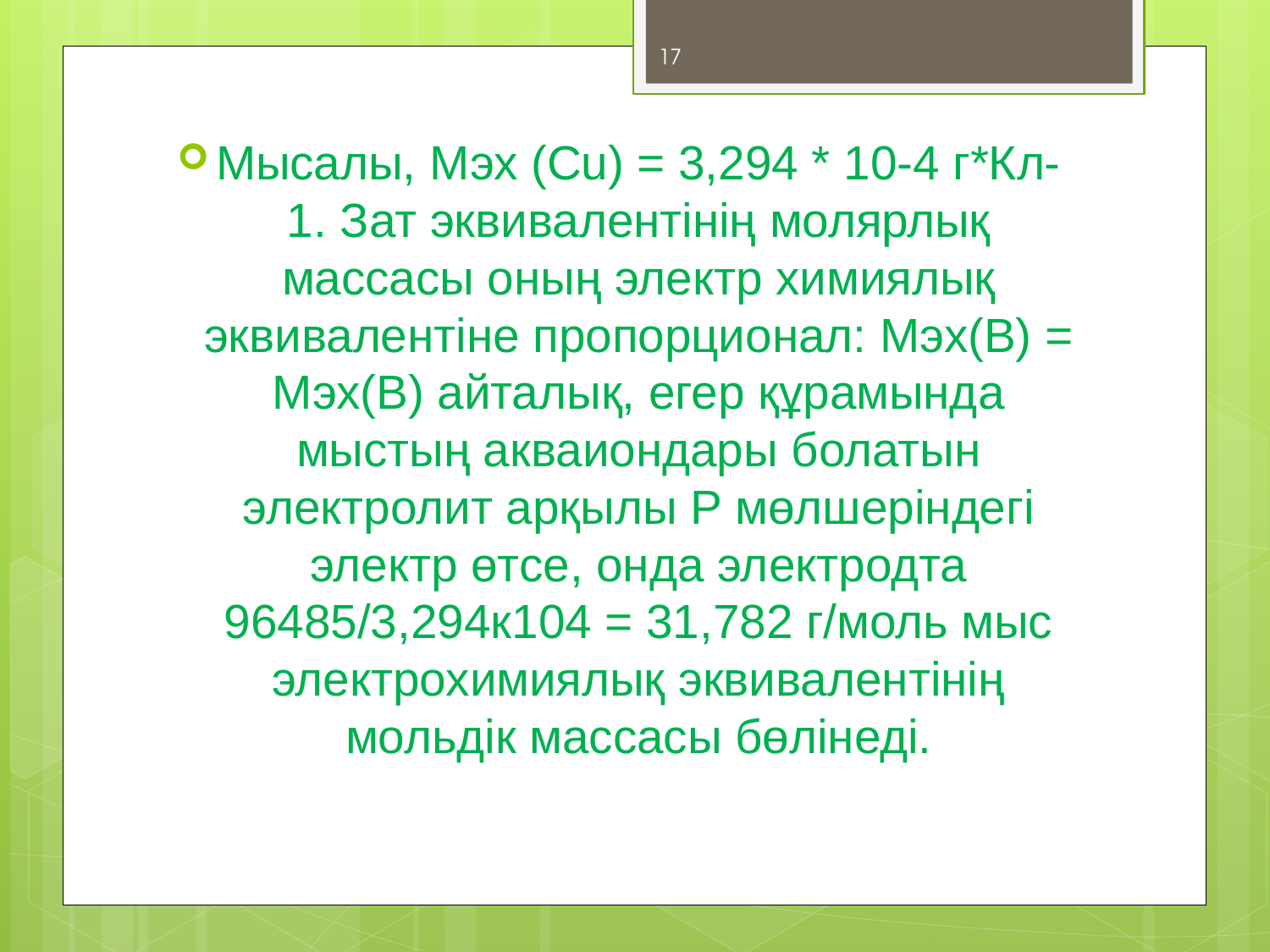

17
Мысалы, Мэх (Cu) = 3,294 * 10-4 г*Кл-1. Зат эквивалентінің молярлық массасы оның электр химиялық эквивалентіне пропорционал: Мэх(В) = Мэх(В) айталық, егер құрамында мыстың акваиондары болатын электролит арқылы Р мөлшеріндегі электр өтсе, онда электродта 96485/3,294к104 = 31,782 г/моль мыс электрохимиялық эквивалентінің мольдік массасы бөлінеді.